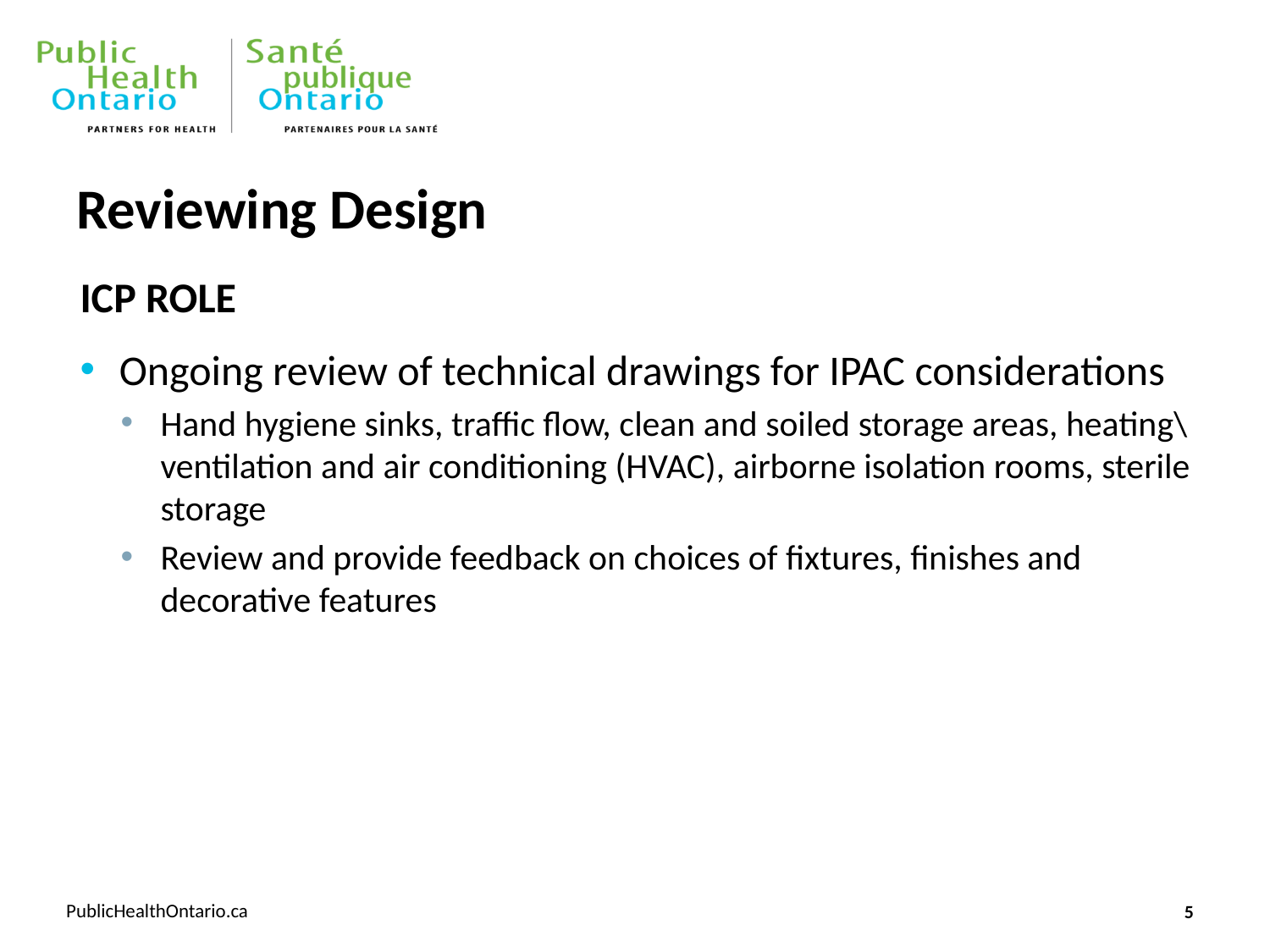

# Reviewing Design
ICP role
Ongoing review of technical drawings for IPAC considerations
Hand hygiene sinks, traffic flow, clean and soiled storage areas, heating\ventilation and air conditioning (HVAC), airborne isolation rooms, sterile storage
Review and provide feedback on choices of fixtures, finishes and decorative features

5